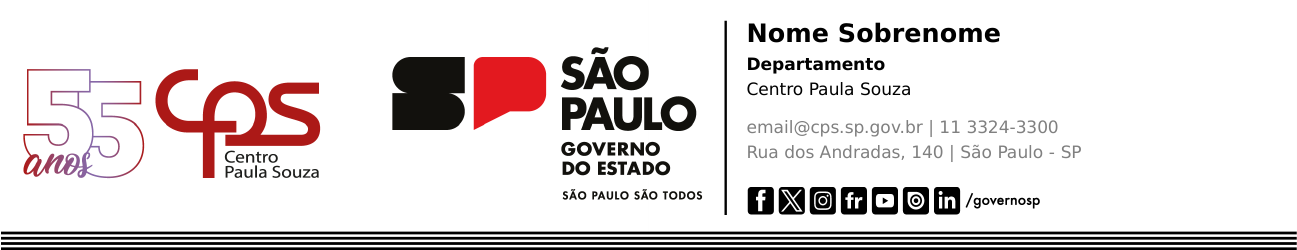

Nome Sobrenome
Departamento
Centro Paula Souza
email@cps.sp.gov.br | 11 3324-3300
Rua dos Andradas, 140 | São Paulo - SP